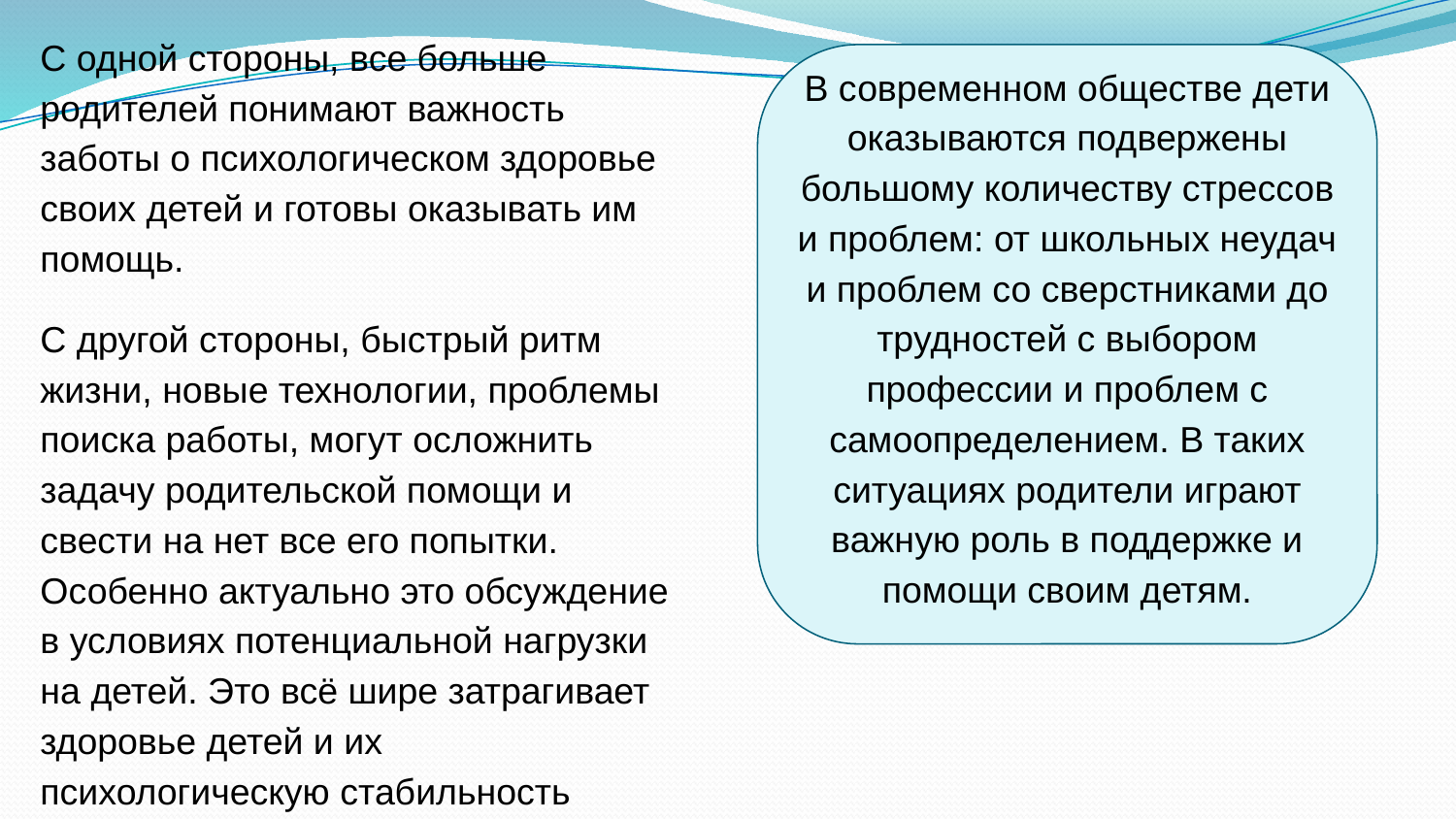

В современном обществе дети оказываются подвержены большому количеству стрессов и проблем: от школьных неудач и проблем со сверстниками до трудностей с выбором профессии и проблем с самоопределением. В таких ситуациях родители играют важную роль в поддержке и помощи своим детям.

С одной стороны, все больше родителей понимают важность заботы о психологическом здоровье своих детей и готовы оказывать им помощь.

С другой стороны, быстрый ритм жизни, новые технологии, проблемы поиска работы, могут осложнить задачу родительской помощи и свести на нет все его попытки. Особенно актуально это обсуждение в условиях потенциальной нагрузки на детей. Это всё шире затрагивает здоровье детей и их психологическую стабильность